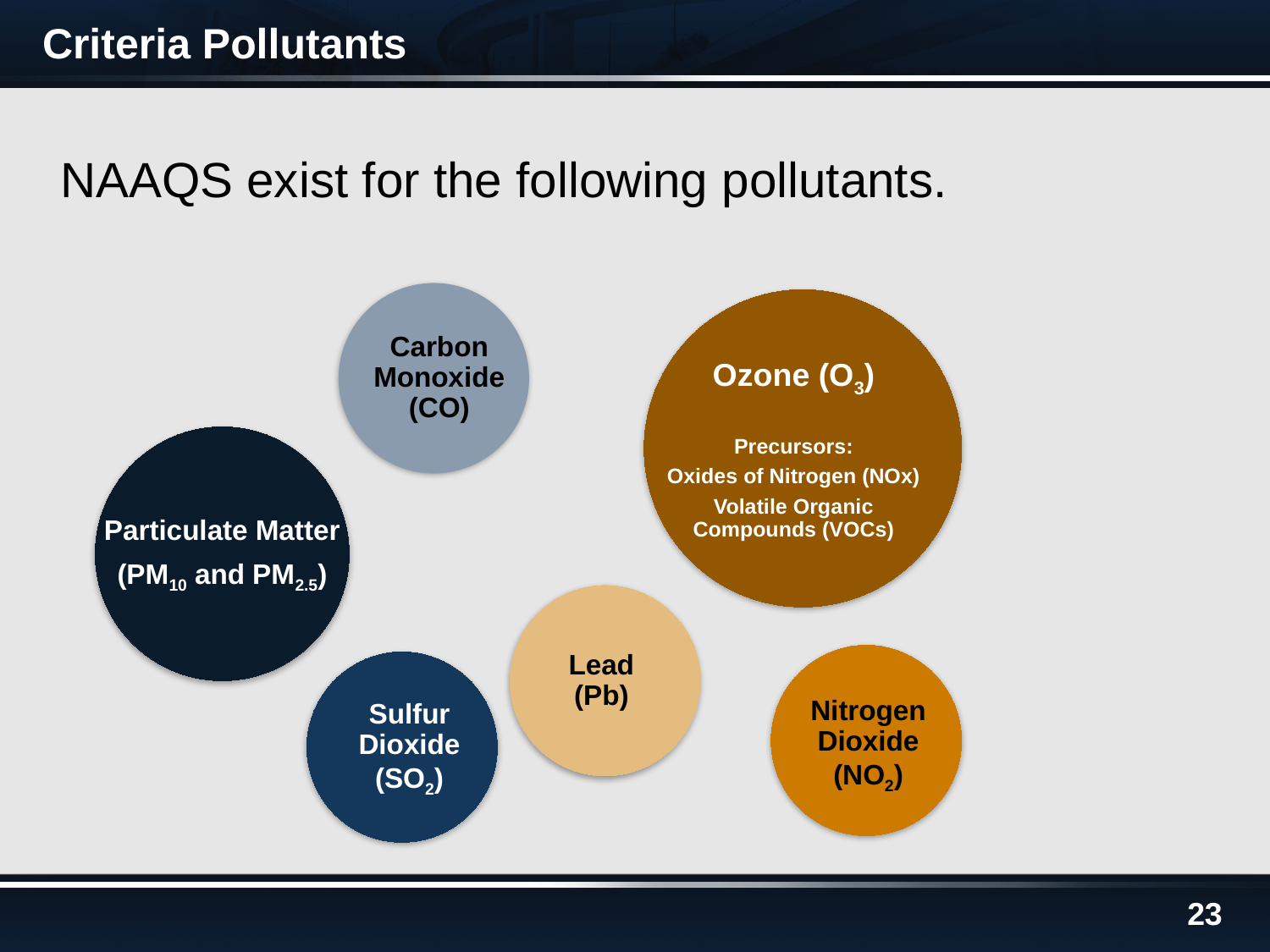

# Criteria Pollutants
NAAQS exist for the following pollutants.

Carbon Monoxide (CO)

Ozone (O3)

Precursors:
Oxides of Nitrogen (NOx)
Volatile Organic Compounds (VOCs)

Particulate Matter
(PM10 and PM2.5)

Lead (Pb)

Nitrogen Dioxide (NO2)

Sulfur Dioxide (SO2)